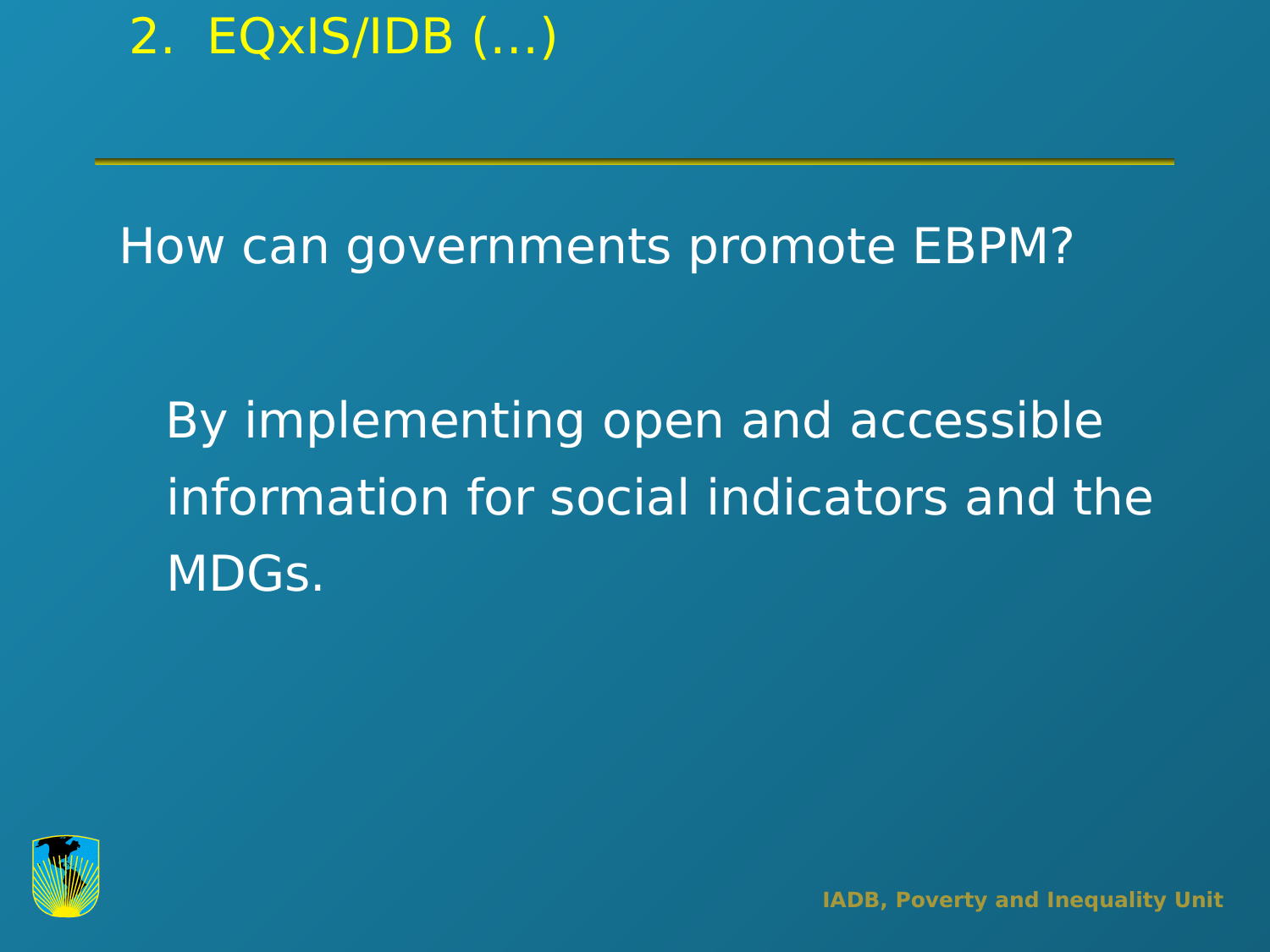

# 2.  EQxIS/IDB (…)
How can governments promote EBPM?

   By implementing open and accessible information for social indicators and the MDGs.